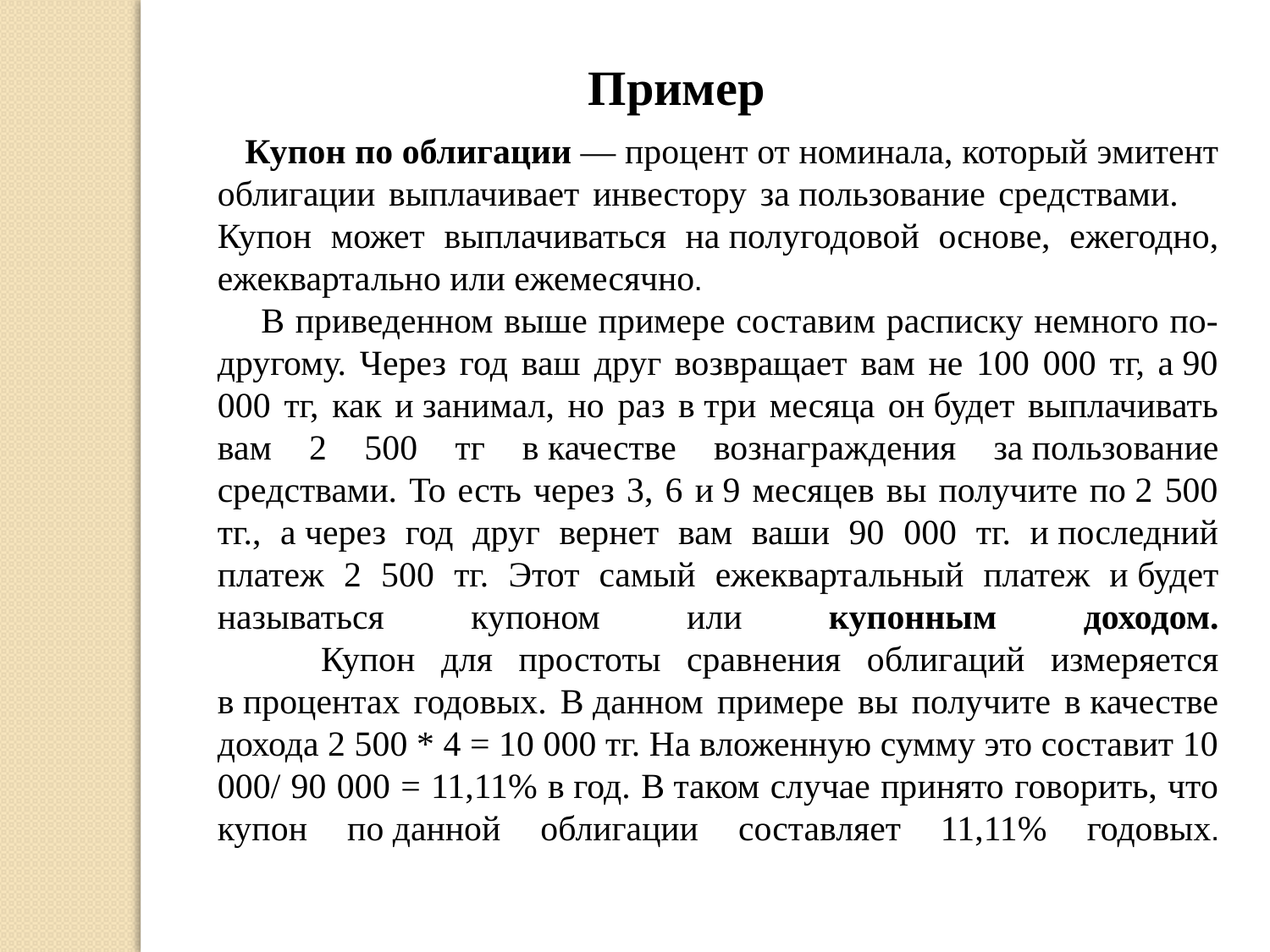

Пример
   Купон по облигации — процент от номинала, который эмитент облигации выплачивает инвестору за пользование средствами.    Купон может выплачиваться на полугодовой основе, ежегодно, ежеквартально или ежемесячно.
    В приведенном выше примере составим расписку немного по-другому. Через год ваш друг возвращает вам не 100 000 тг, а 90 000 тг, как и занимал, но раз в три месяца он будет выплачивать вам 2 500 тг в качестве вознаграждения за пользование средствами. То есть через 3, 6 и 9 месяцев вы получите по 2 500 тг., а через год друг вернет вам ваши 90 000 тг. и последний платеж 2 500 тг. Этот самый ежеквартальный платеж и будет называться купоном или купонным доходом.
    Купон для простоты сравнения облигаций измеряется в процентах годовых. В данном примере вы получите в качестве дохода 2 500 * 4 = 10 000 тг. На вложенную сумму это составит 10 000/ 90 000 = 11,11% в год. В таком случае принято говорить, что купон по данной облигации составляет 11,11% годовых.